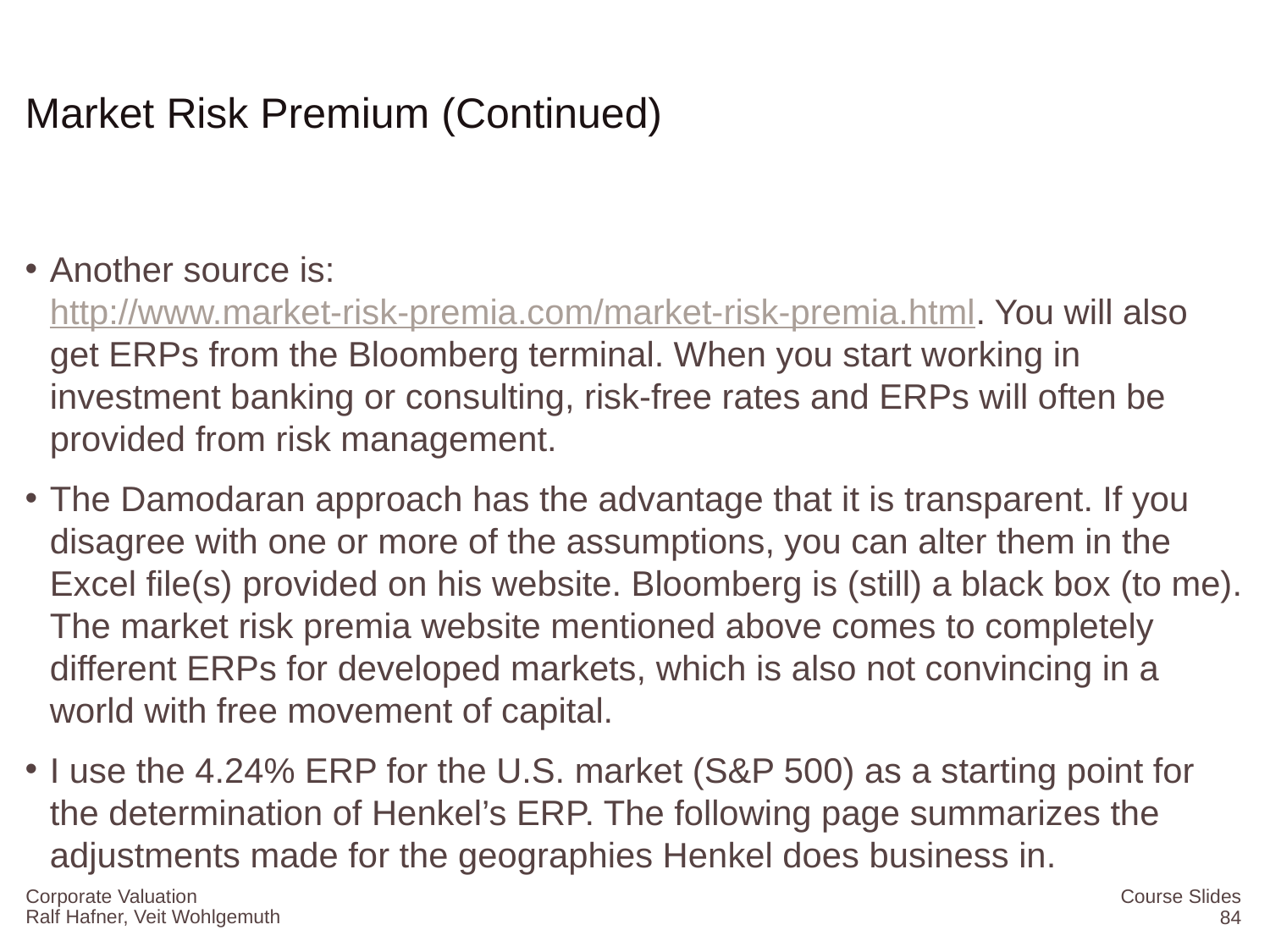

# Market Risk Premium (Continued)
Another source is: http://www.market-risk-premia.com/market-risk-premia.html. You will also get ERPs from the Bloomberg terminal. When you start working in investment banking or consulting, risk-free rates and ERPs will often be provided from risk management.
The Damodaran approach has the advantage that it is transparent. If you disagree with one or more of the assumptions, you can alter them in the Excel file(s) provided on his website. Bloomberg is (still) a black box (to me). The market risk premia website mentioned above comes to completely different ERPs for developed markets, which is also not convincing in a world with free movement of capital.
I use the 4.24% ERP for the U.S. market (S&P 500) as a starting point for the determination of Henkel’s ERP. The following page summarizes the adjustments made for the geographies Henkel does business in.
Corporate Valuation
Course Slides
84